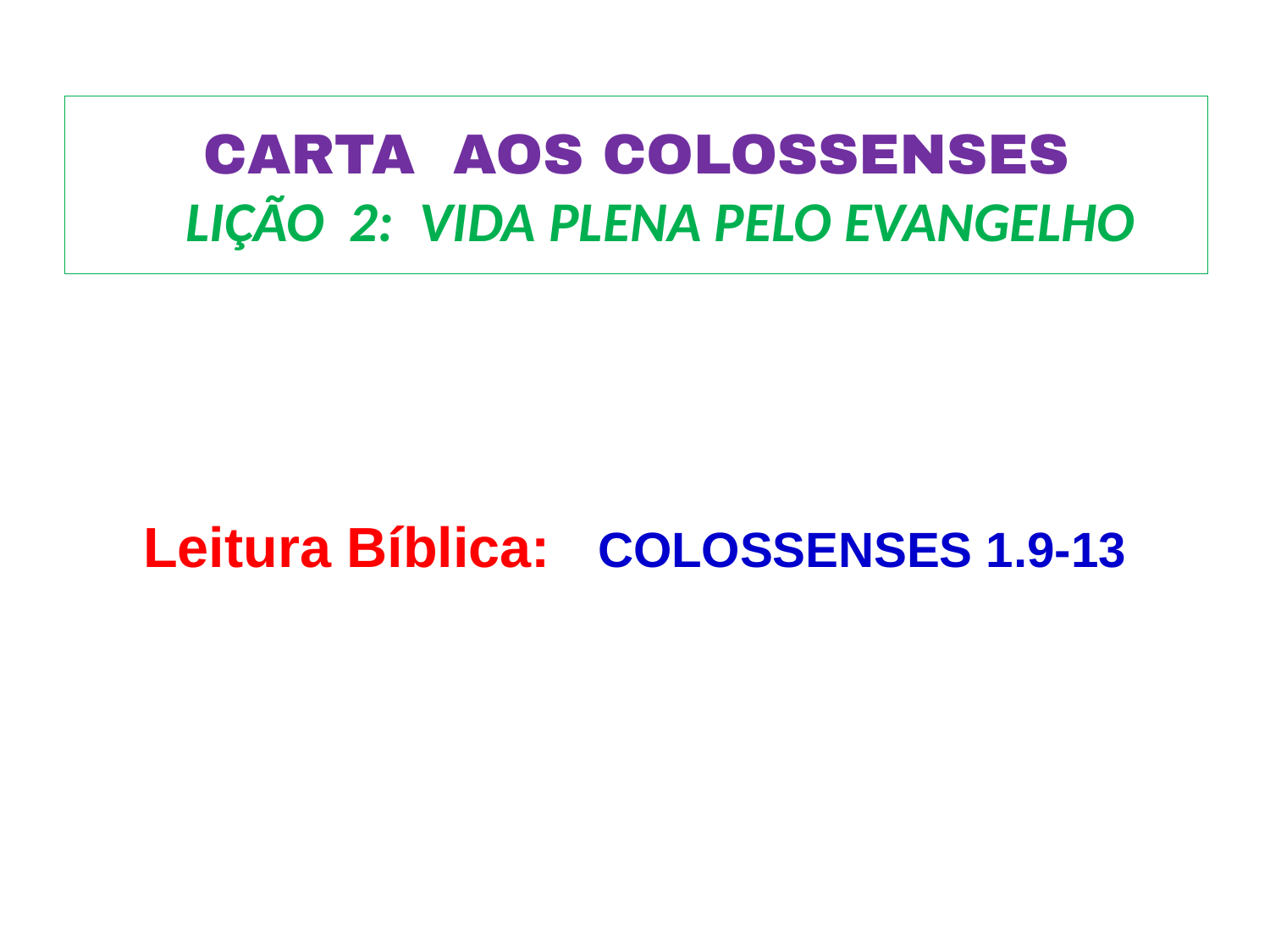

# CARTA  AOS COLOSSENSES LIÇÃO  2:  VIDA PLENA PELO EVANGELHO

Leitura Bíblica:   COLOSSENSES 1.9-13